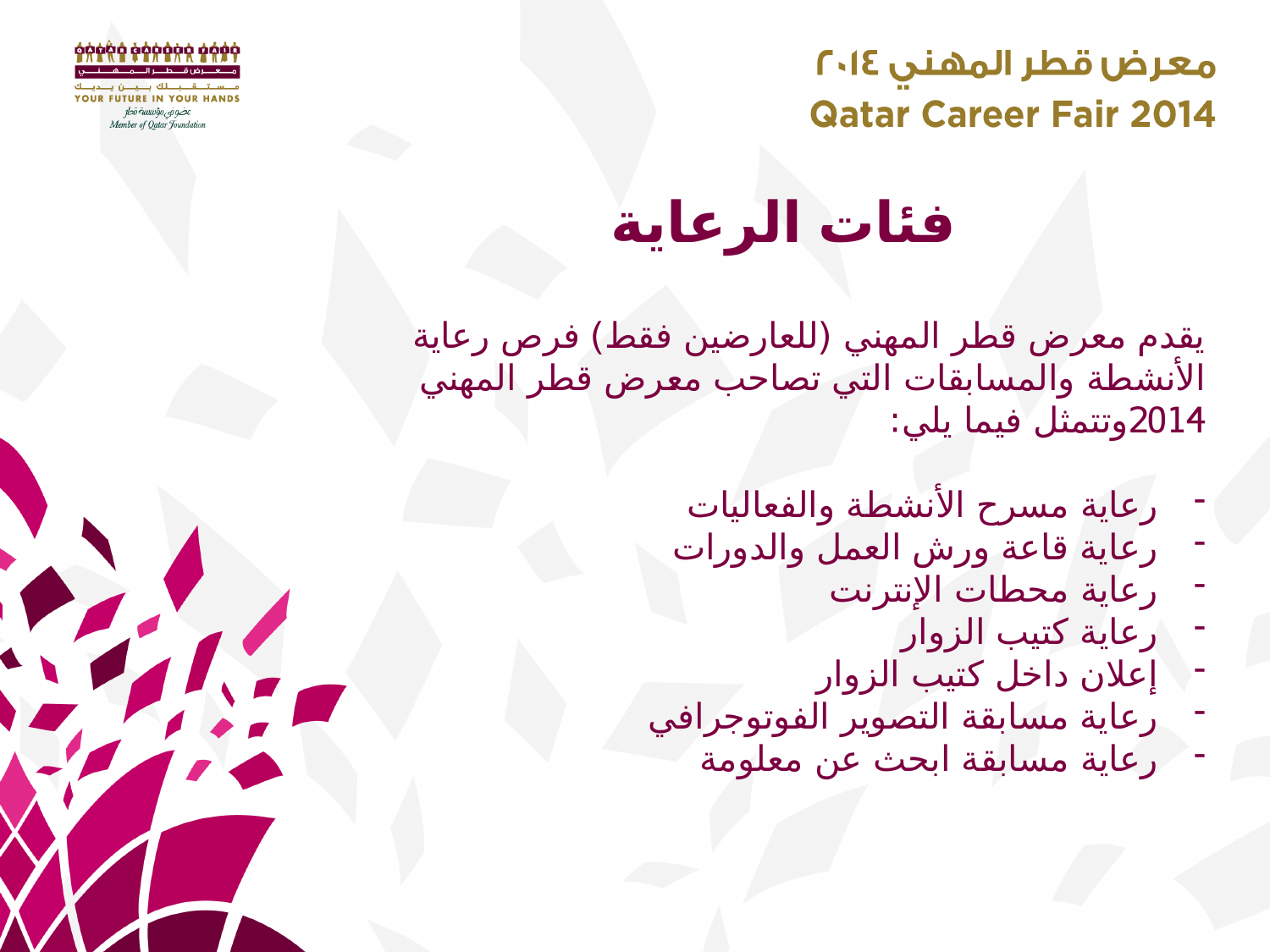

فئات الرعاية

يقدم معرض قطر المهني (للعارضين فقط) فرص رعاية الأنشطة والمسابقات التي تصاحب معرض قطر المهني 2014وتتمثل فيما يلي:

رعاية مسرح الأنشطة والفعاليات
رعاية قاعة ورش العمل والدورات
رعاية محطات الإنترنت
رعاية كتيب الزوار
إعلان داخل كتيب الزوار
رعاية مسابقة التصوير الفوتوجرافي
رعاية مسابقة ابحث عن معلومة